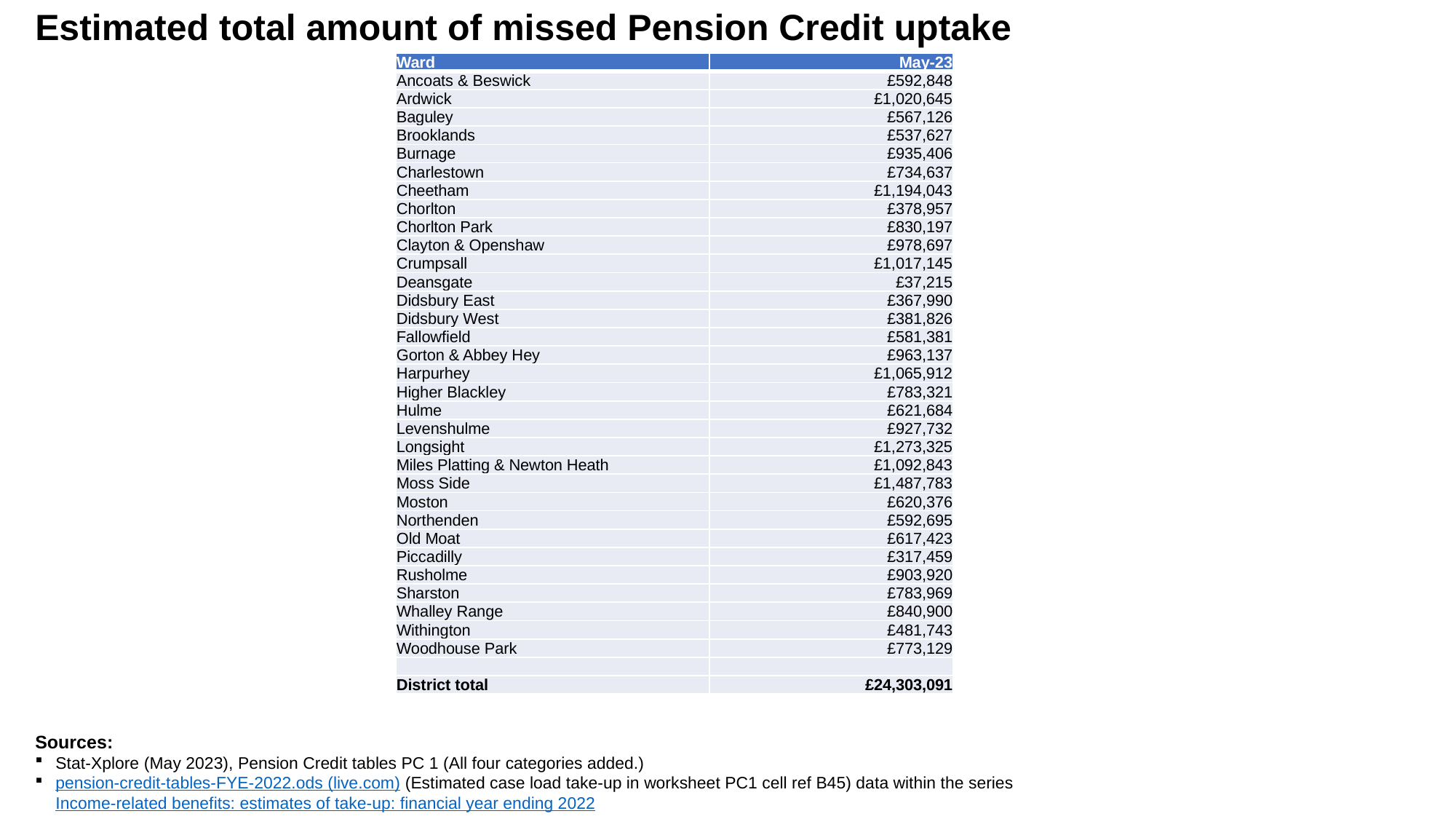

Estimated total amount of missed Pension Credit uptake
Estimated total amount of missed Pension Credit uptake
| Ward | May-23 |
| --- | --- |
| Ancoats & Beswick | £592,848 |
| Ardwick | £1,020,645 |
| Baguley | £567,126 |
| Brooklands | £537,627 |
| Burnage | £935,406 |
| Charlestown | £734,637 |
| Cheetham | £1,194,043 |
| Chorlton | £378,957 |
| Chorlton Park | £830,197 |
| Clayton & Openshaw | £978,697 |
| Crumpsall | £1,017,145 |
| Deansgate | £37,215 |
| Didsbury East | £367,990 |
| Didsbury West | £381,826 |
| Fallowfield | £581,381 |
| Gorton & Abbey Hey | £963,137 |
| Harpurhey | £1,065,912 |
| Higher Blackley | £783,321 |
| Hulme | £621,684 |
| Levenshulme | £927,732 |
| Longsight | £1,273,325 |
| Miles Platting & Newton Heath | £1,092,843 |
| Moss Side | £1,487,783 |
| Moston | £620,376 |
| Northenden | £592,695 |
| Old Moat | £617,423 |
| Piccadilly | £317,459 |
| Rusholme | £903,920 |
| Sharston | £783,969 |
| Whalley Range | £840,900 |
| Withington | £481,743 |
| Woodhouse Park | £773,129 |
|  |  |
| District total | £24,303,091 |
Sources:
Stat-Xplore (May 2023), Pension Credit tables PC 1 (All four categories added.)
pension-credit-tables-FYE-2022.ods (live.com) (Estimated case load take-up in worksheet PC1 cell ref B45) data within the series  Income-related benefits: estimates of take-up: financial year ending 2022